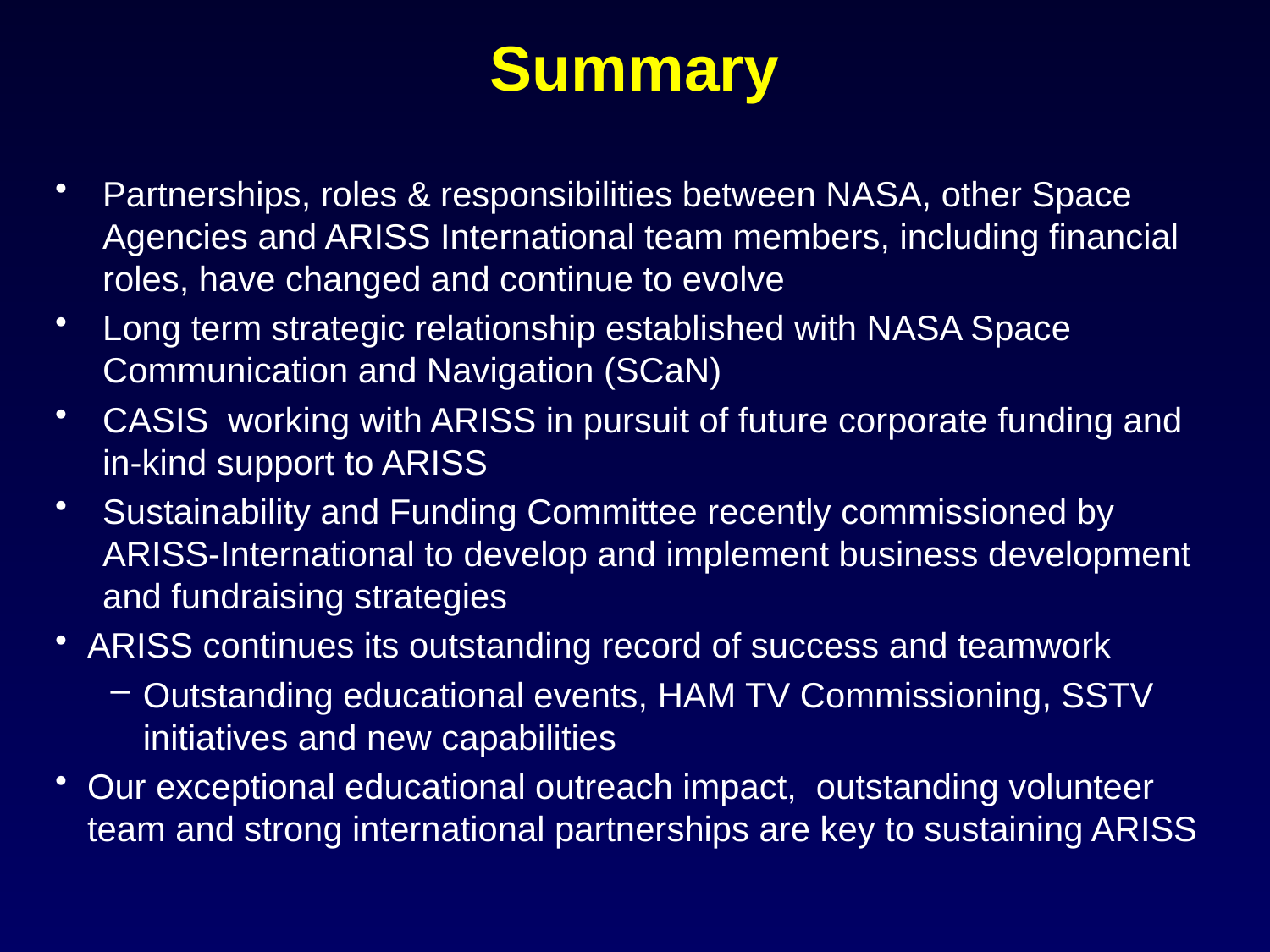

# Summary
Partnerships, roles & responsibilities between NASA, other Space Agencies and ARISS International team members, including financial roles, have changed and continue to evolve
Long term strategic relationship established with NASA Space Communication and Navigation (SCaN)
CASIS  working with ARISS in pursuit of future corporate funding and in-kind support to ARISS
Sustainability and Funding Committee recently commissioned by ARISS-International to develop and implement business development and fundraising strategies
ARISS continues its outstanding record of success and teamwork
Outstanding educational events, HAM TV Commissioning, SSTV initiatives and new capabilities
Our exceptional educational outreach impact,  outstanding volunteer team and strong international partnerships are key to sustaining ARISS